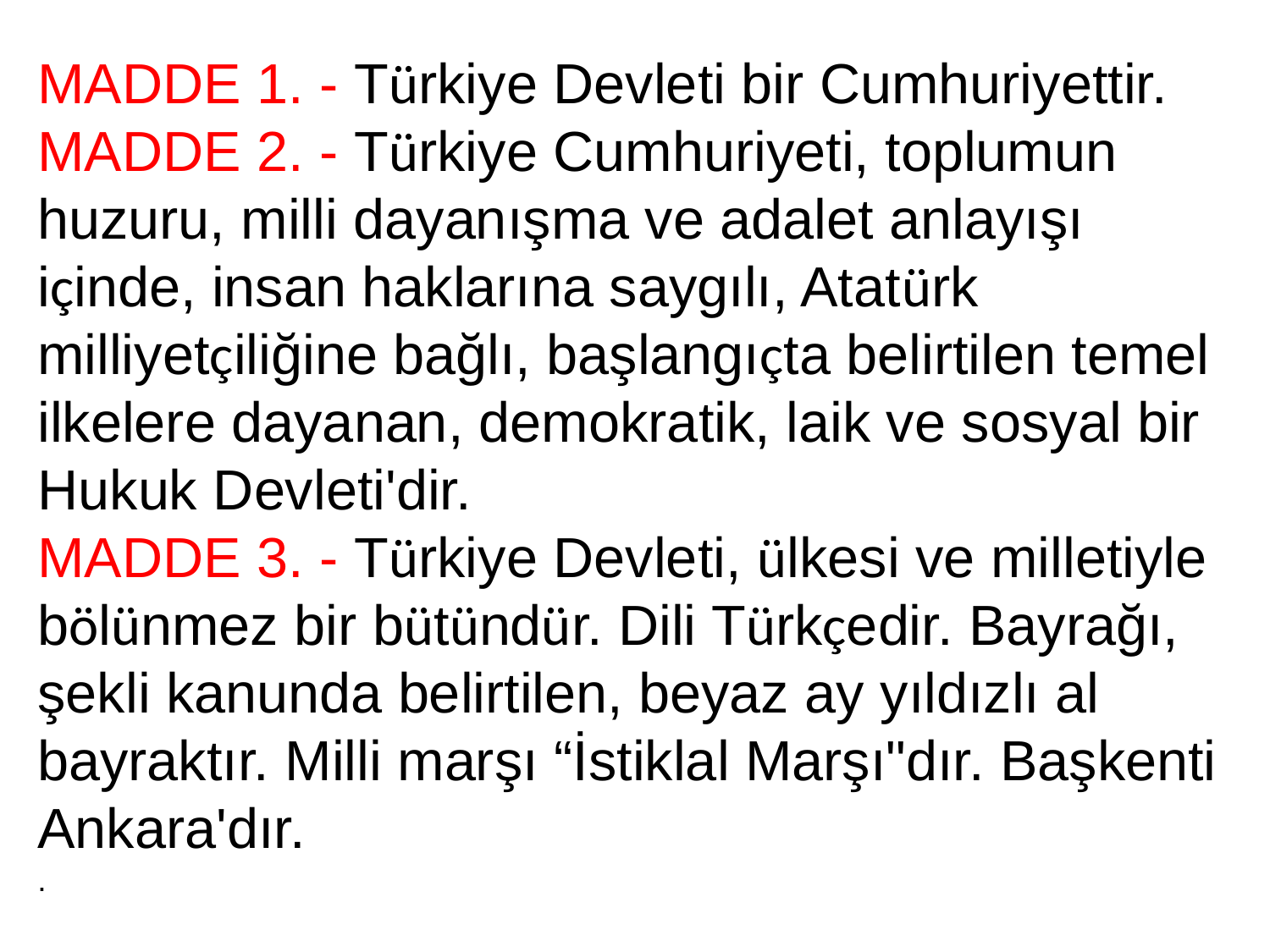

MADDE 1. - Türkiye Devleti bir Cumhuriyettir.
MADDE 2. - Türkiye Cumhuriyeti, toplumun huzuru, milli dayanışma ve adalet anlayışı içinde, insan haklarına saygılı, Atatürk milliyetçiliğine bağlı, başlangıçta belirtilen temel ilkelere dayanan, demokratik, laik ve sosyal bir Hukuk Devleti'dir.
MADDE 3. - Türkiye Devleti, ülkesi ve milletiyle bölünmez bir bütündür. Dili Türkçedir. Bayrağı, şekli kanunda belirtilen, beyaz ay yıldızlı al bayraktır. Milli marşı “İstiklal Marşı"dır. Başkenti Ankara'dır.
.